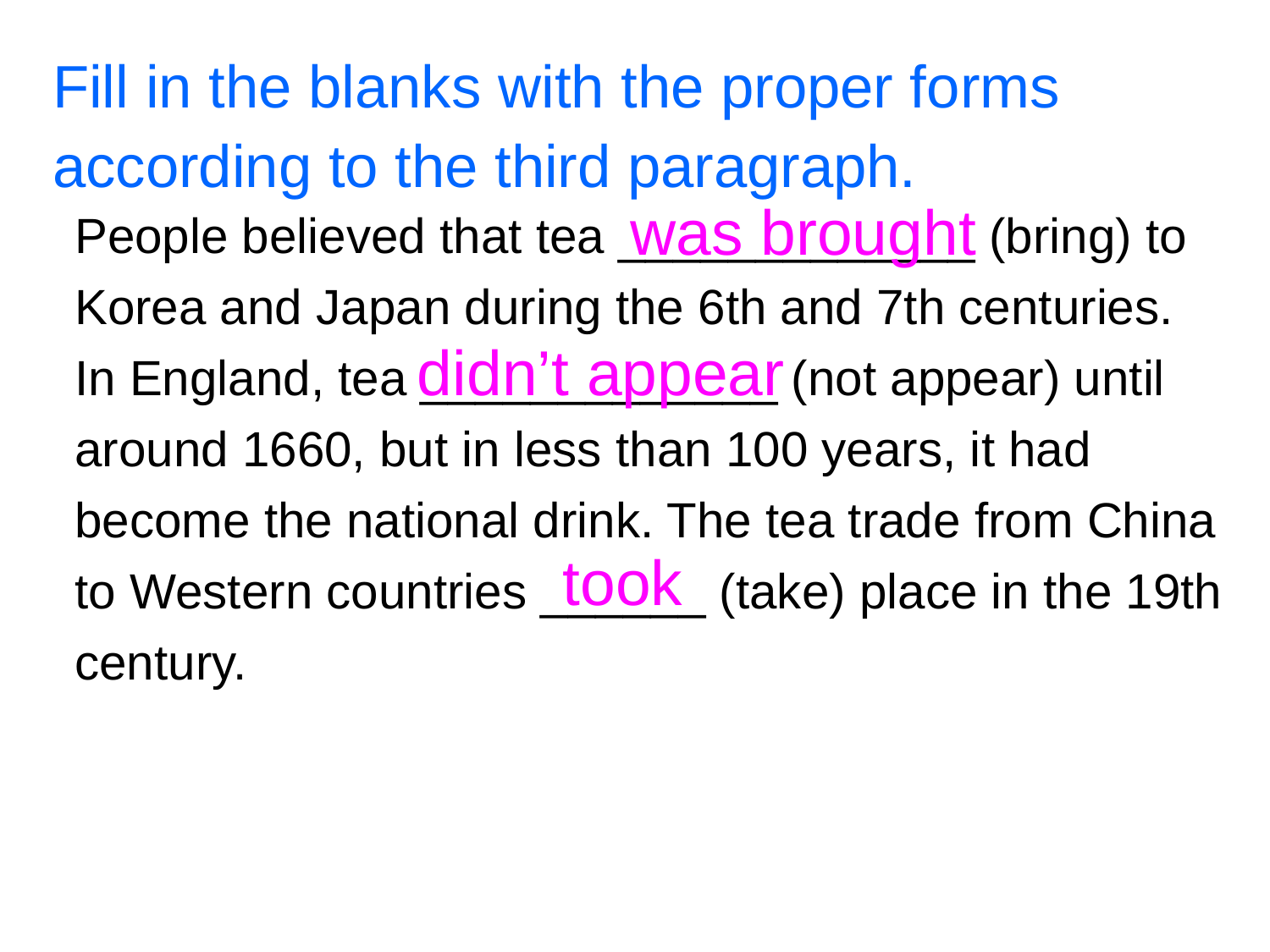

Fill in the blanks with the proper forms according to the third paragraph.
was brought
People believed that tea _____________ (bring) to Korea and Japan during the 6th and 7th centuries. In England, tea _____________ (not appear) until around 1660, but in less than 100 years, it had become the national drink. The tea trade from China to Western countries ______ (take) place in the 19th century.
didn’t appear
took